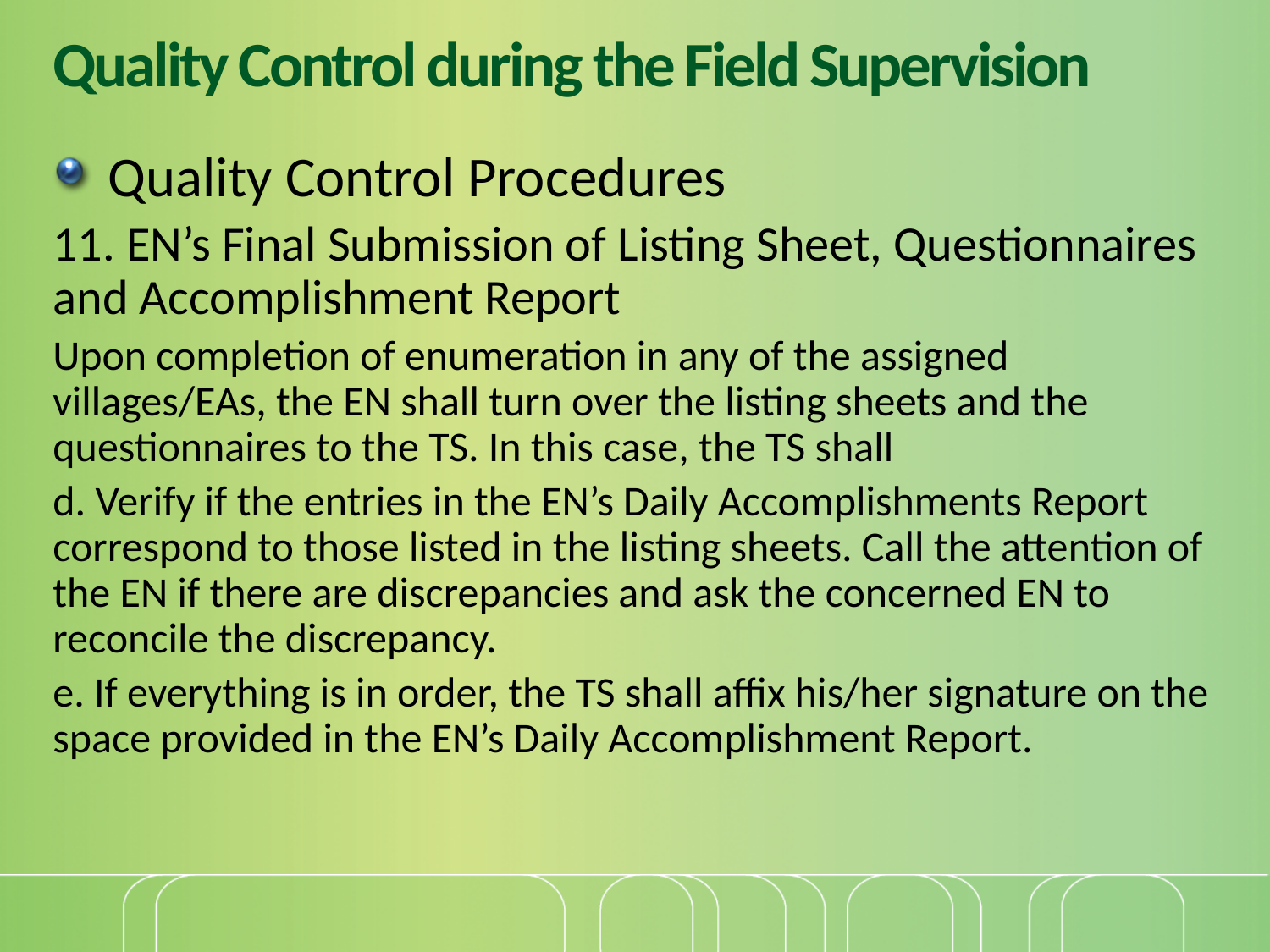

# Quality Control during the Field Supervision
Quality Control Procedures
11. EN’s Final Submission of Listing Sheet, Questionnaires and Accomplishment Report
Upon completion of enumeration in any of the assigned villages/EAs, the EN shall turn over the listing sheets and the questionnaires to the TS. In this case, the TS shall
d. Verify if the entries in the EN’s Daily Accomplishments Report correspond to those listed in the listing sheets. Call the attention of the EN if there are discrepancies and ask the concerned EN to reconcile the discrepancy.
e. If everything is in order, the TS shall affix his/her signature on the space provided in the EN’s Daily Accomplishment Report.